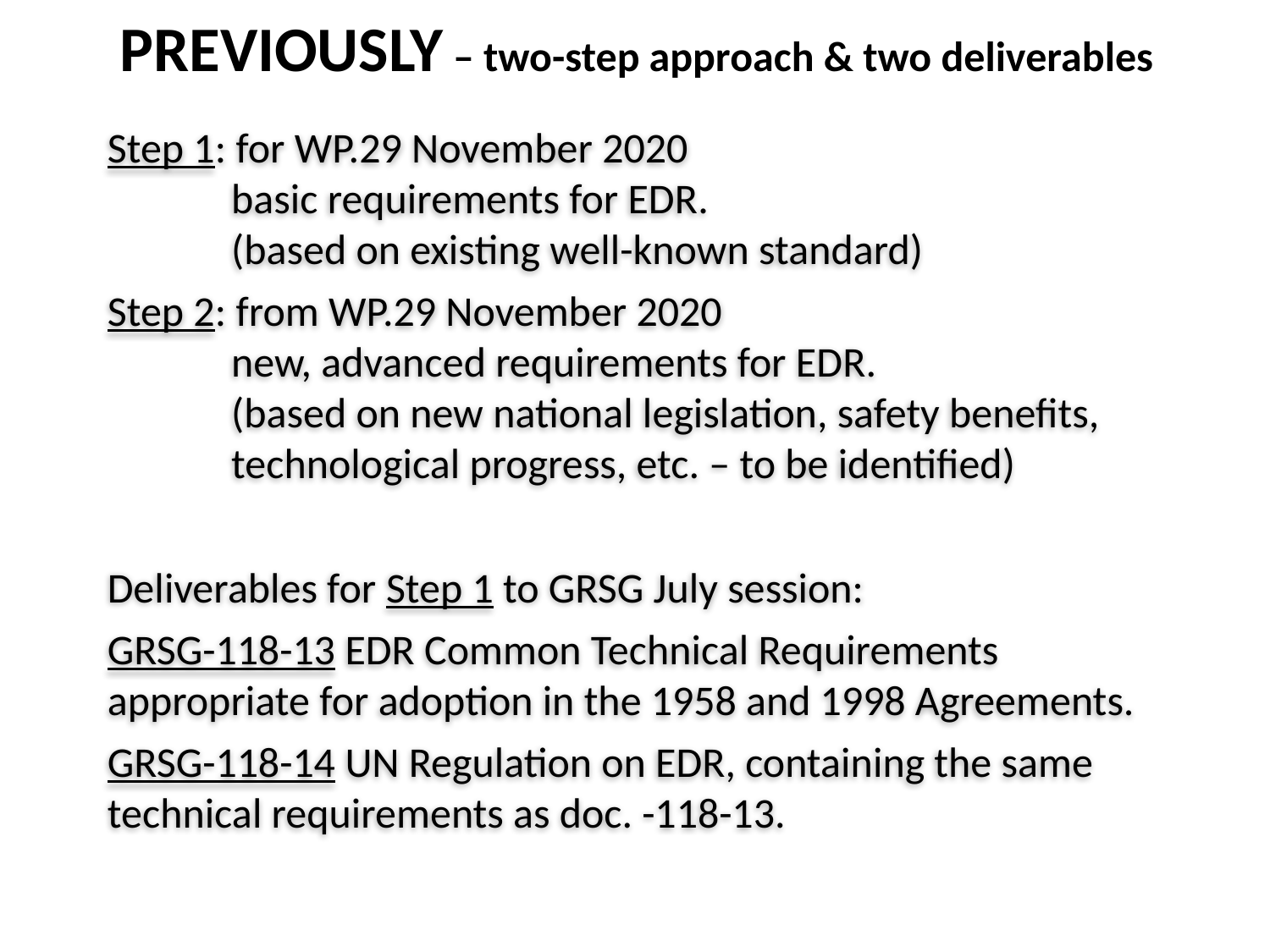

PREVIOUSLY – two-step approach & two deliverables
Step 1: for WP.29 November 2020
             basic requirements for EDR.
             (based on existing well-known standard)
Step 2: from WP.29 November 2020
             new, advanced requirements for EDR.
             (based on new national legislation, safety benefits,
             technological progress, etc. – to be identified)

Deliverables for Step 1 to GRSG July session:
GRSG-118-13 EDR Common Technical Requirements appropriate for adoption in the 1958 and 1998 Agreements.
GRSG-118-14 UN Regulation on EDR, containing the same technical requirements as doc. -118-13.